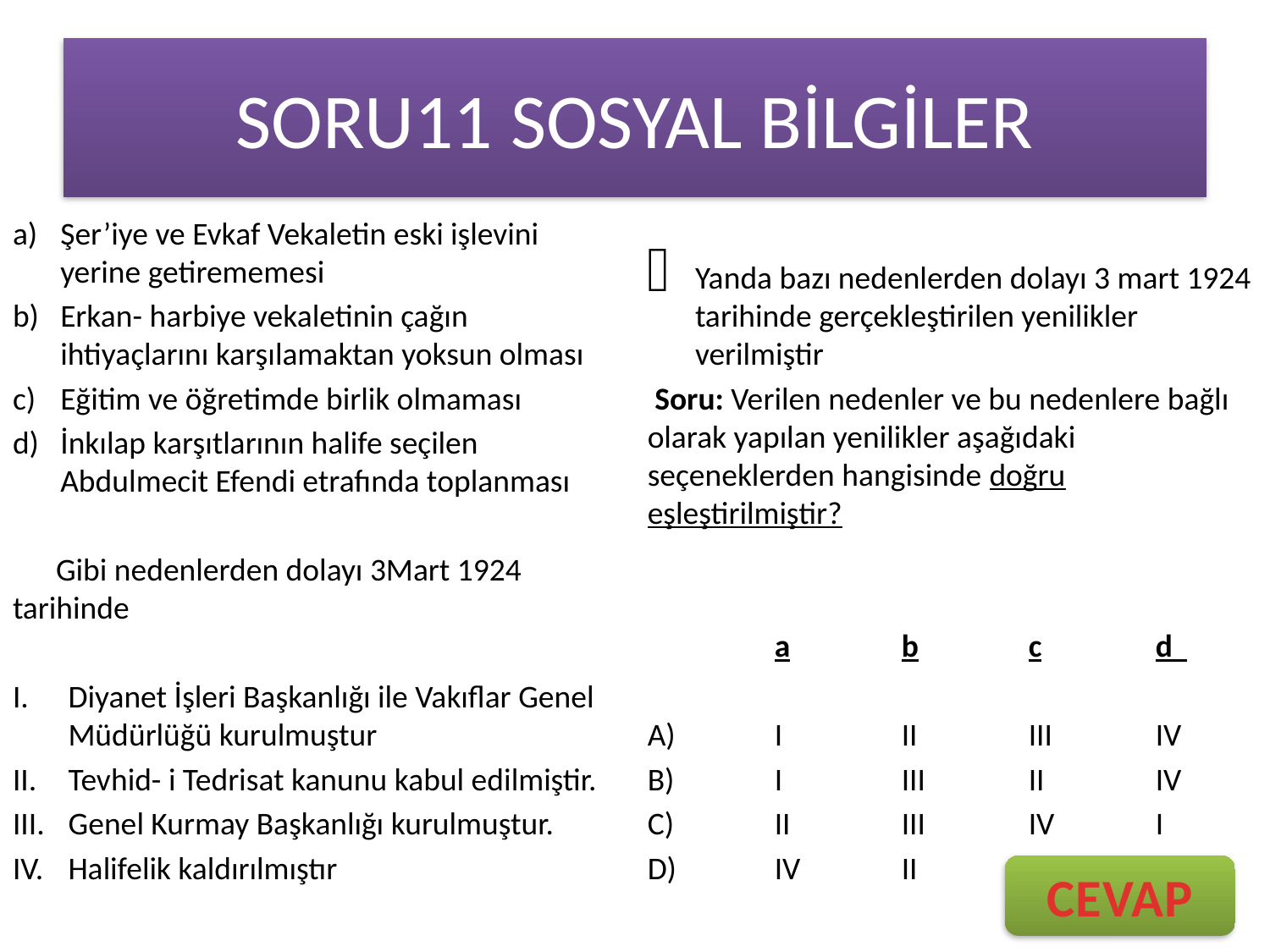

# SORU11 SOSYAL BİLGİLER
Şer’iye ve Evkaf Vekaletin eski işlevini yerine getirememesi
Erkan- harbiye vekaletinin çağın ihtiyaçlarını karşılamaktan yoksun olması
Eğitim ve öğretimde birlik olmaması
İnkılap karşıtlarının halife seçilen Abdulmecit Efendi etrafında toplanması

      Gibi nedenlerden dolayı 3Mart 1924 tarihinde

Diyanet İşleri Başkanlığı ile Vakıflar Genel Müdürlüğü kurulmuştur
Tevhid- i Tedrisat kanunu kabul edilmiştir.
Genel Kurmay Başkanlığı kurulmuştur.
Halifelik kaldırılmıştır

Yanda bazı nedenlerden dolayı 3 mart 1924 tarihinde gerçekleştirilen yenilikler verilmiştir
 Soru: Verilen nedenler ve bu nedenlere bağlı olarak yapılan yenilikler aşağıdaki seçeneklerden hangisinde doğru eşleştirilmiştir?

	a	b	c	d

A)	I	II	III	IV
B)	I	III	II	IV
C)	II	III	IV	I
D)	IV	II	I	III

CEVAP